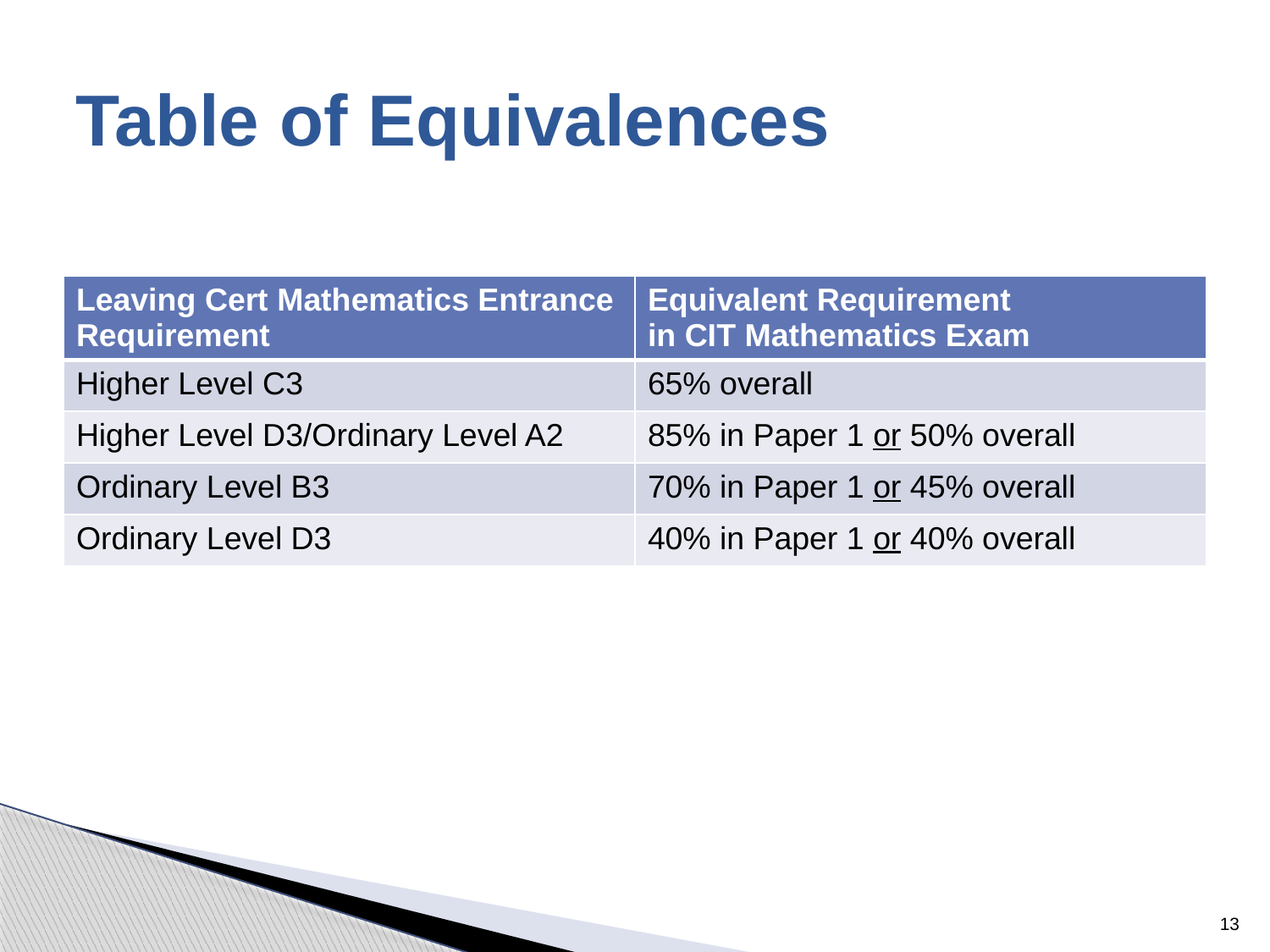

# Table of Equivalences
| Leaving Cert Mathematics Entrance Requirement | Equivalent Requirement in CIT Mathematics Exam |
| --- | --- |
| Higher Level C3 | 65% overall |
| Higher Level D3/Ordinary Level A2 | 85% in Paper 1 or 50% overall |
| Ordinary Level B3 | 70% in Paper 1 or 45% overall |
| Ordinary Level D3 | 40% in Paper 1 or 40% overall |

13